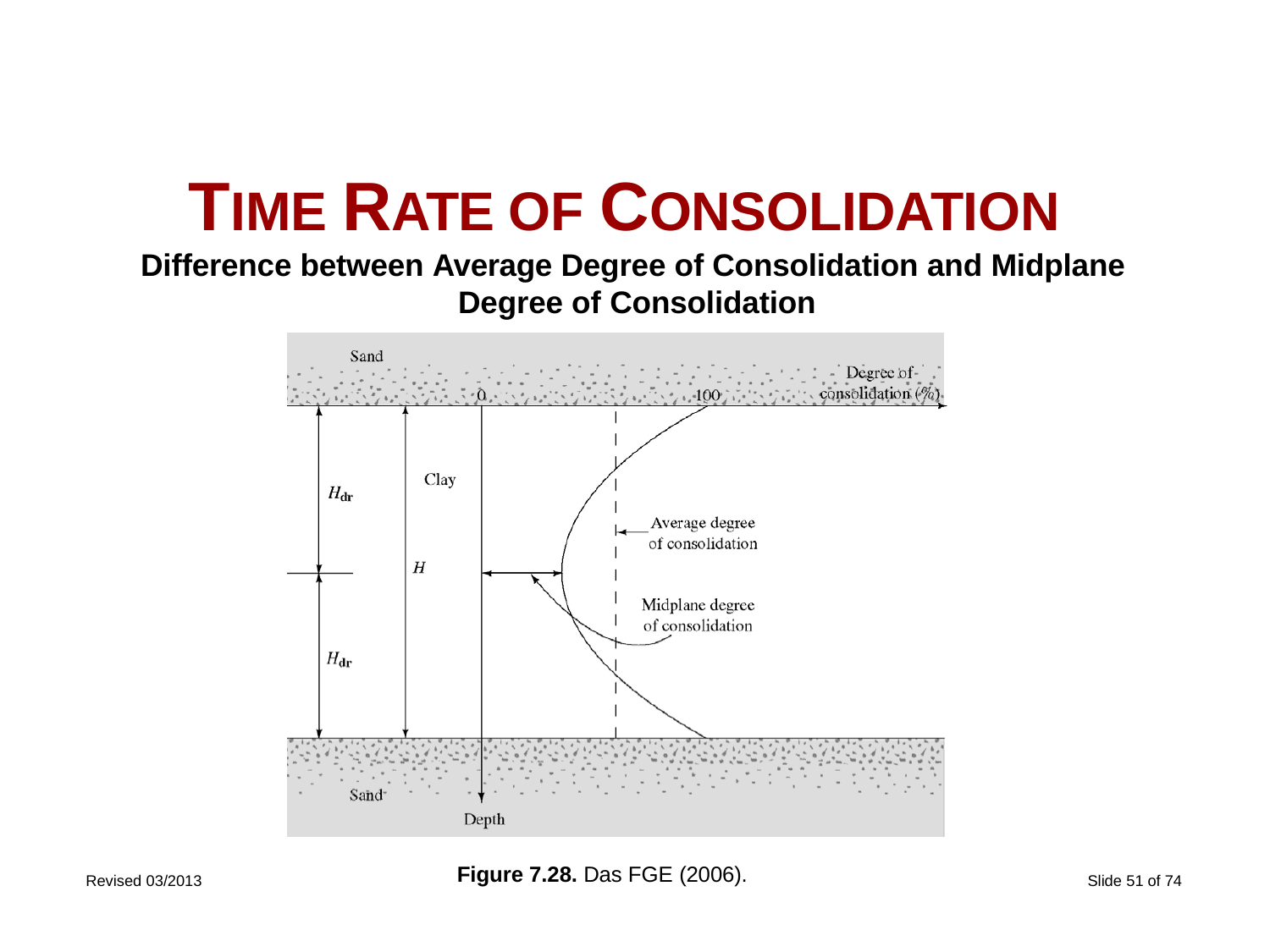

TIME RATE OF CONSOLIDATION
Difference between Average Degree of Consolidation and Midplane  Degree of Consolidation

Figure 7.28. Das FGE (2006).
Slide 51 of 74
Revised 03/2013